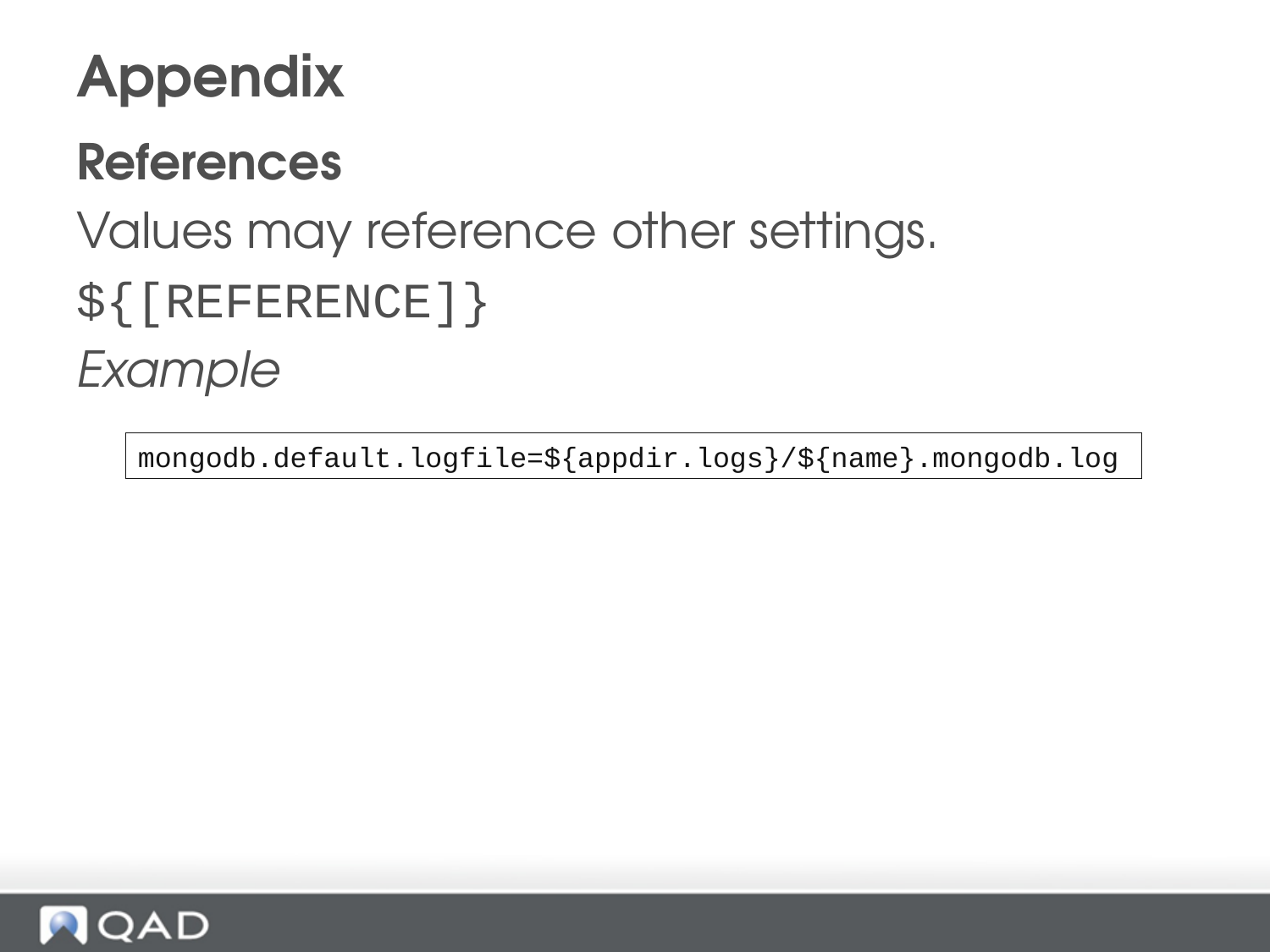

# Appendix
References
Values may reference other settings.
${[REFERENCE]}
Example
mongodb.default.logfile=${appdir.logs}/${name}.mongodb.log